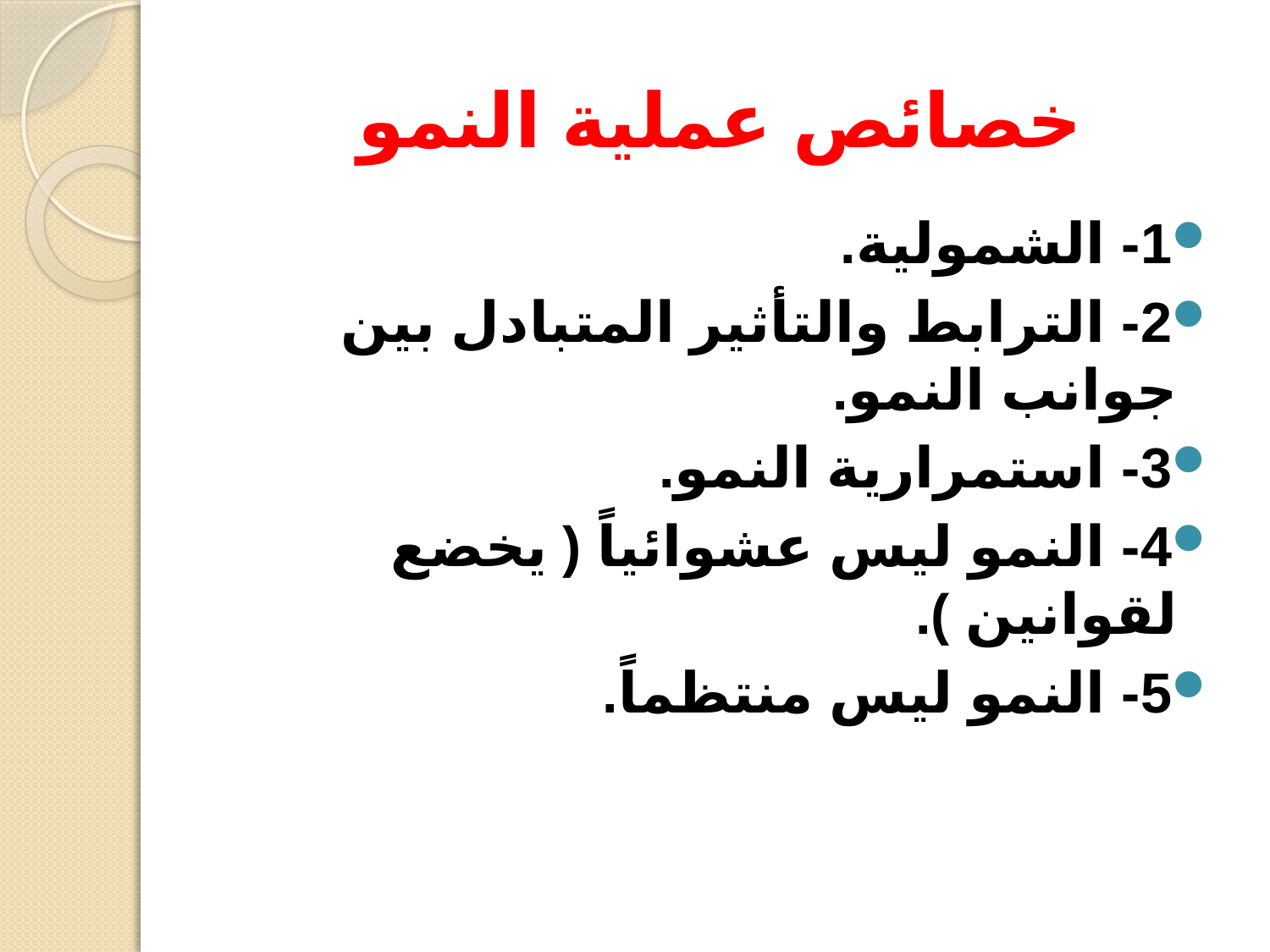

# خصائص عملية النمو
1- الشمولية.
2- الترابط والتأثير المتبادل بين جوانب النمو.
3- استمرارية النمو.
4- النمو ليس عشوائياً ( يخضع لقوانين ).
5- النمو ليس منتظماً.